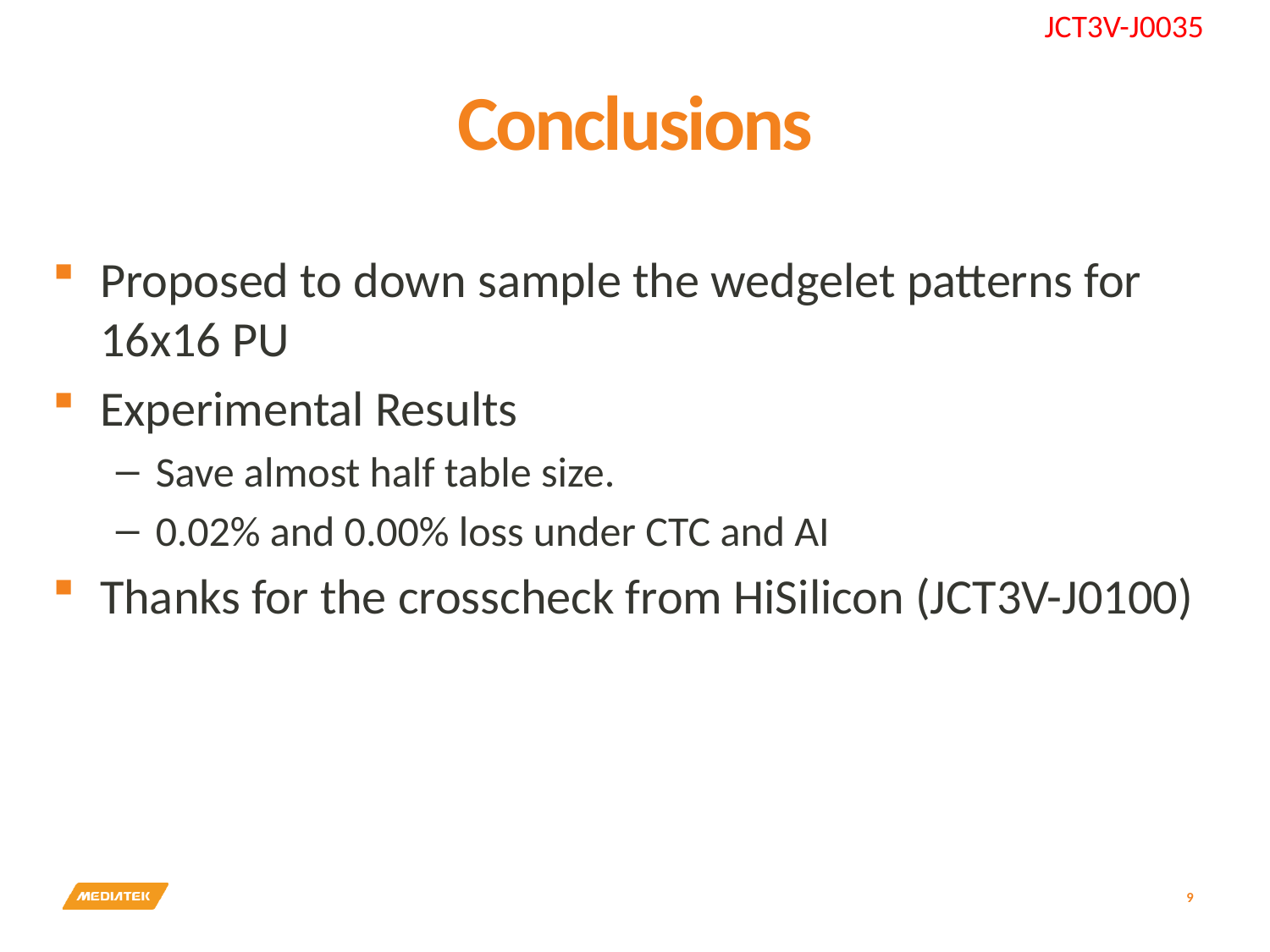

# Conclusions
Proposed to down sample the wedgelet patterns for 16x16 PU
Experimental Results
Save almost half table size.
0.02% and 0.00% loss under CTC and AI
Thanks for the crosscheck from HiSilicon (JCT3V-J0100)

9